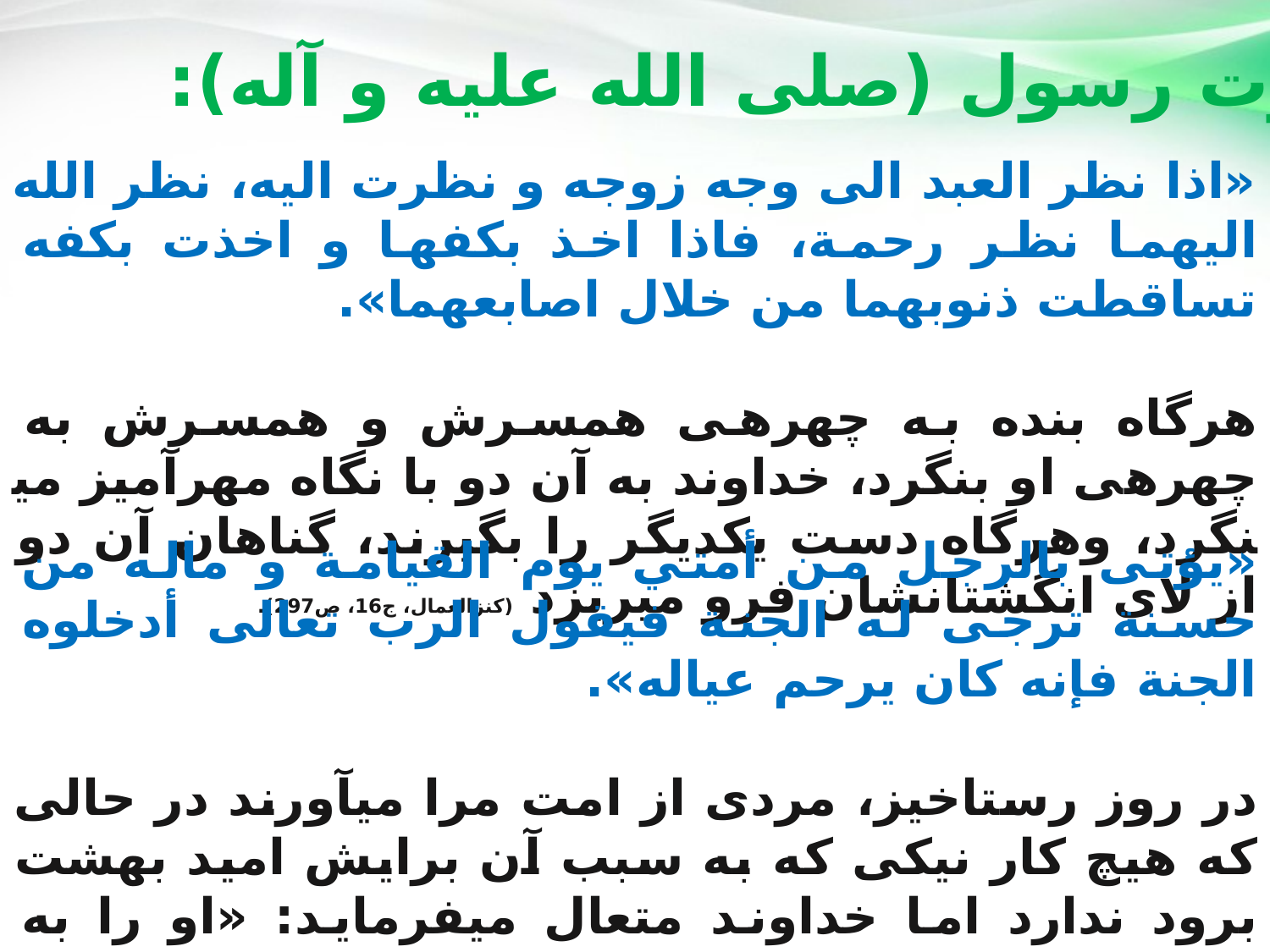

حضرت رسول (صلی الله علیه و آله):
«اذا نظر العبد الی وجه زوجه و نظرت الیه، نظر الله الیهما نظر رحمة، فاذا اخذ بکفها و اخذت بکفه تساقطت ذنوبهما من خلال اصابعهما».

هرگاه بنده به چهره­ی همسرش و همسرش به چهره­ی او بنگرد، خداوند به آن دو با نگاه مهرآمیز می­نگرد، وهرگاه دست یکدیگر را بگیرند، گناهان آن دو از لای انگشتان­شان فرو می­ریزد (کنزالعمال، ج16، ص297).
«یؤتى بالرجل من أمتي يوم القيامة و ماله من حسنة ترجى له الجنة فيقول الرب تعالى أدخلوه الجنة فإنه كان يرحم عياله».

در روز رستاخیز، مردی از امت مرا می­آورند در حالی که هیچ کار نیکی که به سبب آن برایش امید بهشت برود ندارد اما خداوند متعال می­فرماید: «او را به بهشت ببرید؛ چرا که به خانواده­اش مهر می­ورزید»
(تاريخ بغداد، ج‏3، ص132، ح1135).